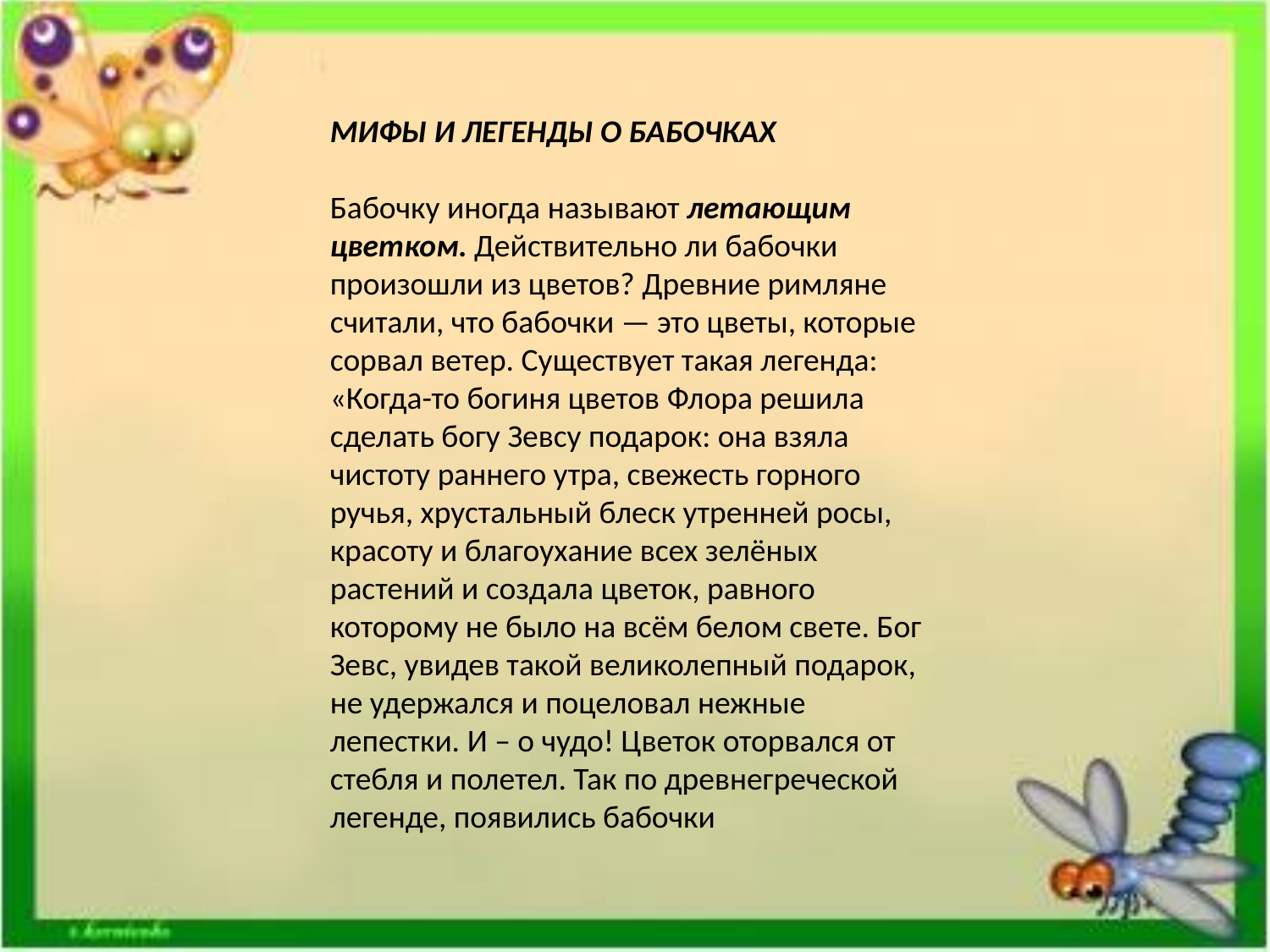

#
МИФЫ И ЛЕГЕНДЫ О БАБОЧКАХ
Бабочку иногда называют летающим цветком. Действительно ли бабочки произошли из цветов? Древние римляне считали, что бабочки — это цветы, которые сорвал ветер. Существует такая легенда: «Когда-то богиня цветов Флора решила сделать богу Зевсу подарок: она взяла чистоту раннего утра, свежесть горного ручья, хрустальный блеск утренней росы, красоту и благоухание всех зелёных растений и создала цветок, равного которому не было на всём белом свете. Бог Зевс, увидев такой великолепный подарок, не удержался и поцеловал нежные лепестки. И – о чудо! Цветок оторвался от стебля и полетел. Так по древнегреческой легенде, появились бабочки